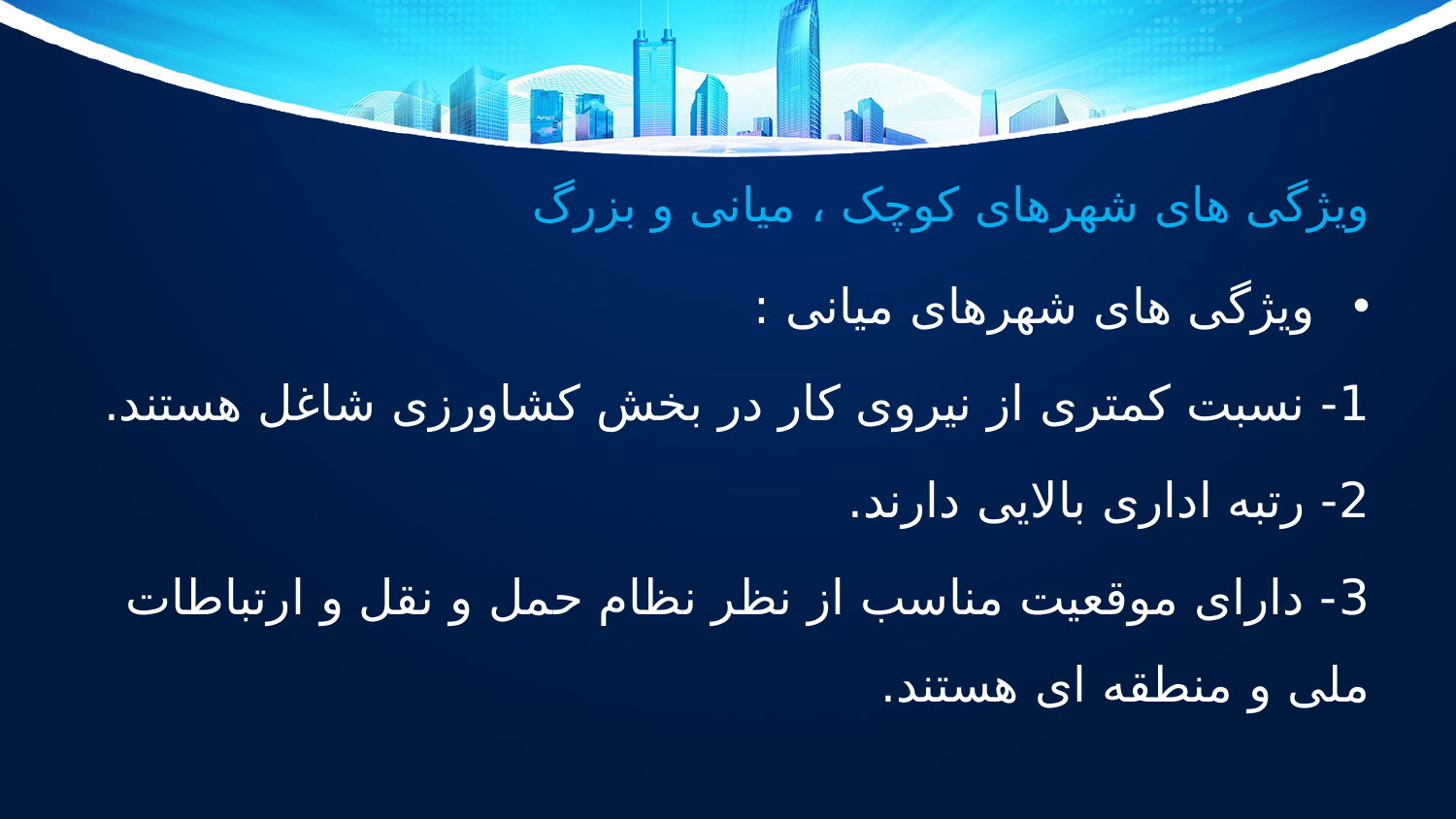

# ویژگی های شهرهای کوچک ، میانی و بزرگ
ویژگی های شهرهای میانی :
1- نسبت کمتری از نیروی کار در بخش کشاورزی شاغل هستند.
2- رتبه اداری بالایی دارند.
3- دارای موقعیت مناسب از نظر نظام حمل و نقل و ارتباطات ملی و منطقه ای هستند.